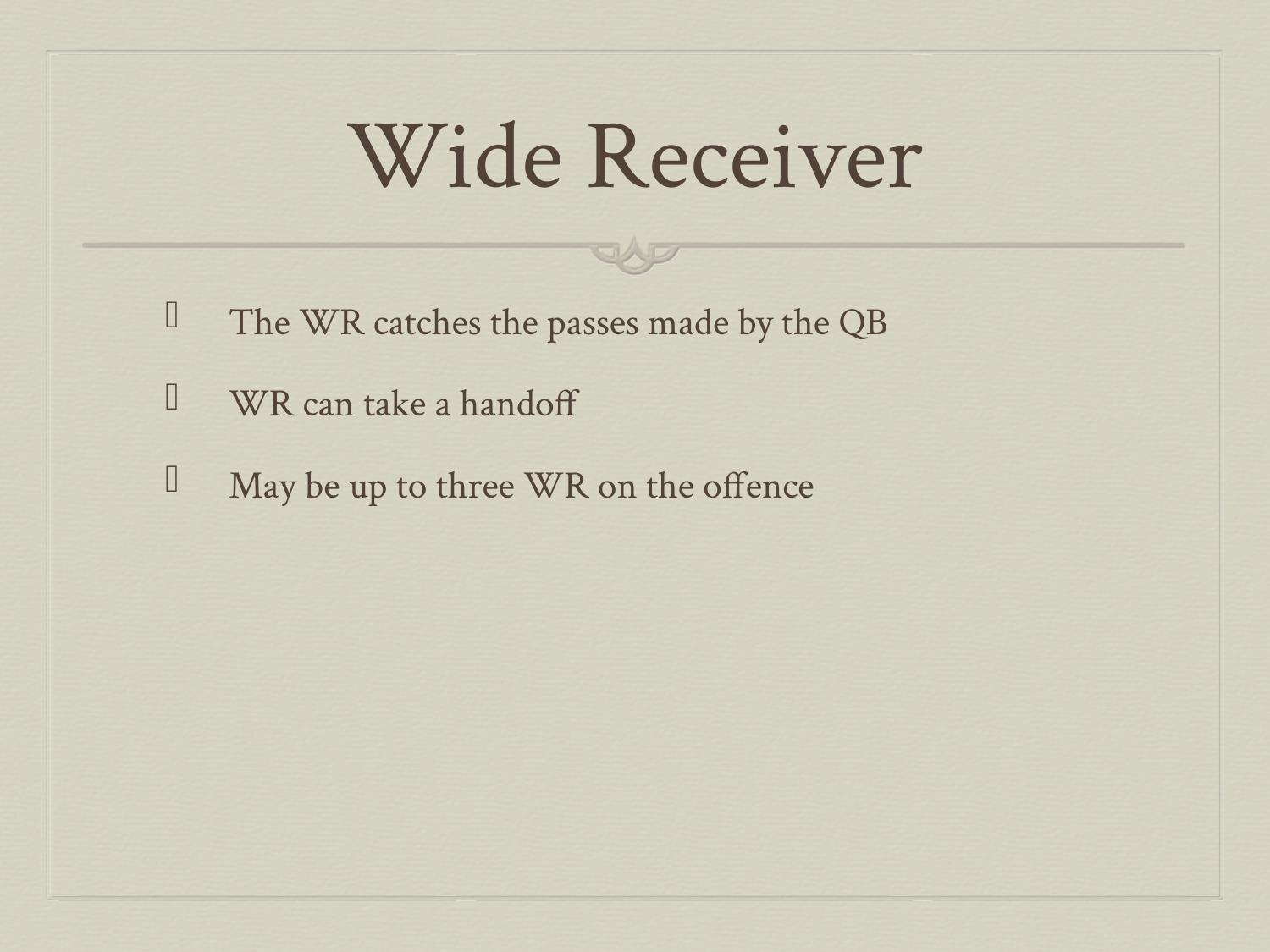

# Wide Receiver
The WR catches the passes made by the QB
WR can take a handoff
May be up to three WR on the offence